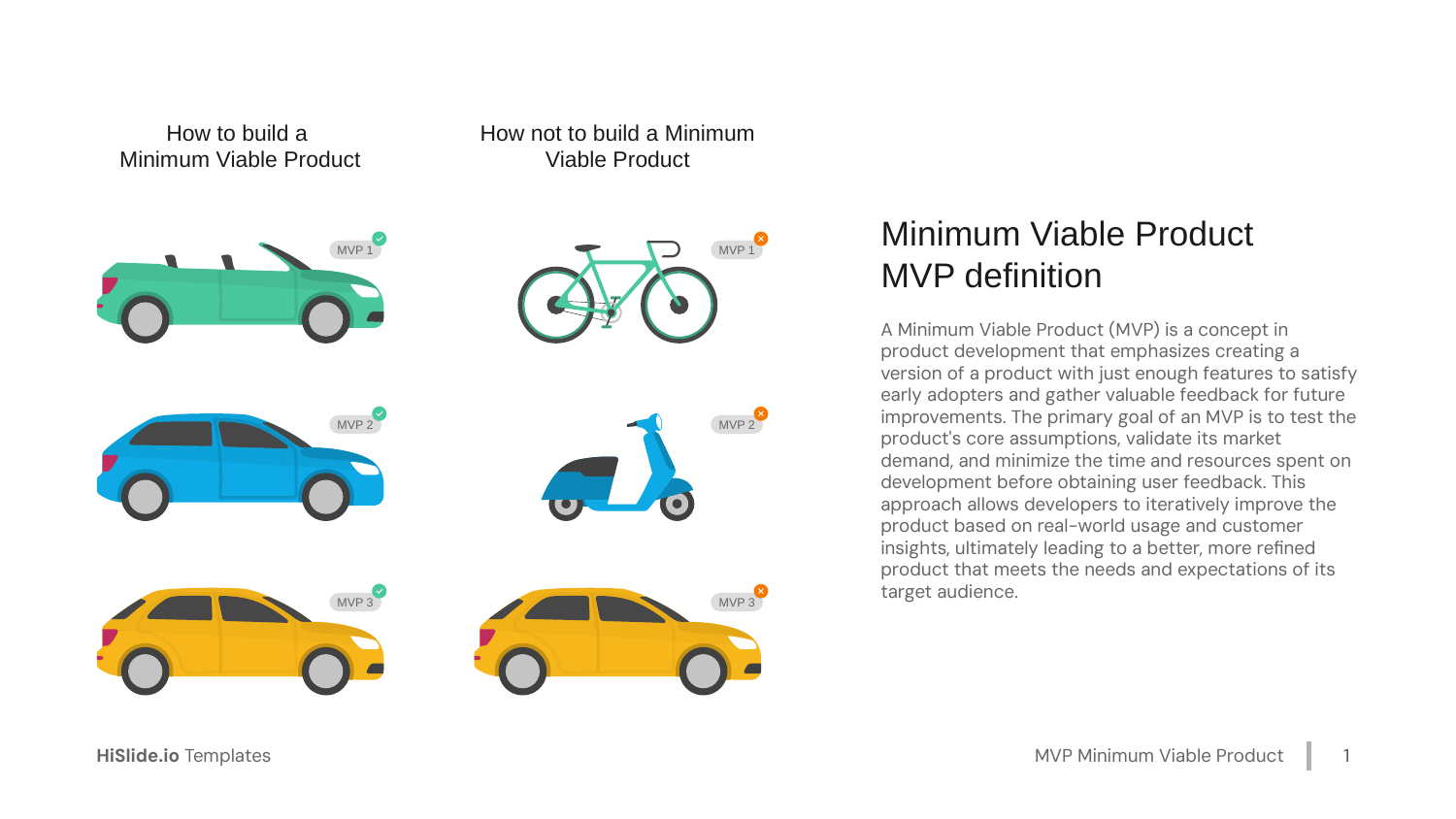

How to build a
Minimum Viable Product
How not to build a Minimum Viable Product
Minimum Viable Product MVP definition

MVP 1

MVP 1

A Minimum Viable Product (MVP) is a concept in product development that emphasizes creating a version of a product with just enough features to satisfy early adopters and gather valuable feedback for future improvements. The primary goal of an MVP is to test the product's core assumptions, validate its market demand, and minimize the time and resources spent on development before obtaining user feedback. This approach allows developers to iteratively improve the product based on real-world usage and customer insights, ultimately leading to a better, more refined product that meets the needs and expectations of its target audience.

MVP 2

MVP 2

MVP 3

MVP 3

1